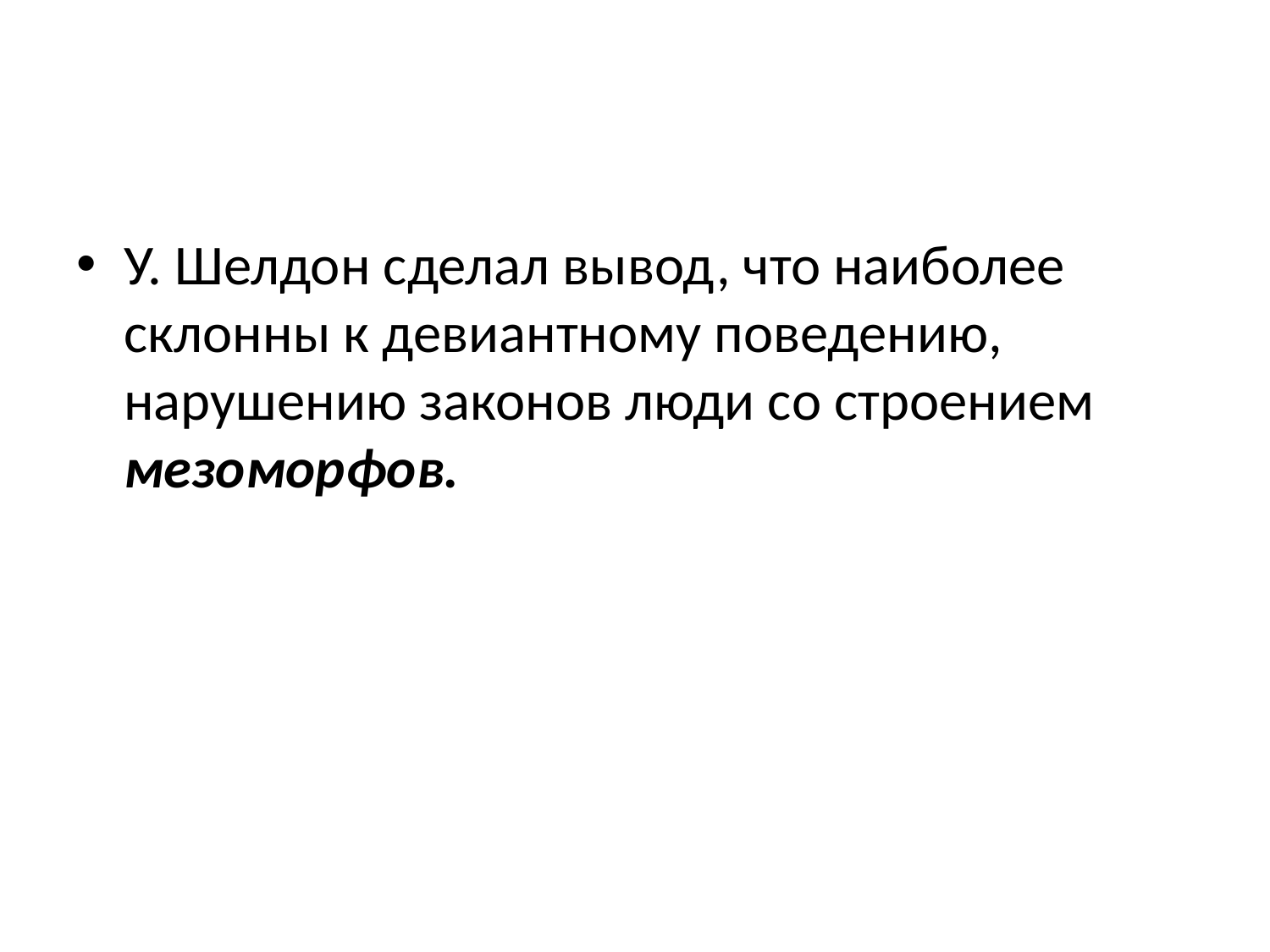

#
У. Шелдон сделал вывод, что наиболее склонны к девиантному поведению, нарушению законов люди со строением мезоморфов.